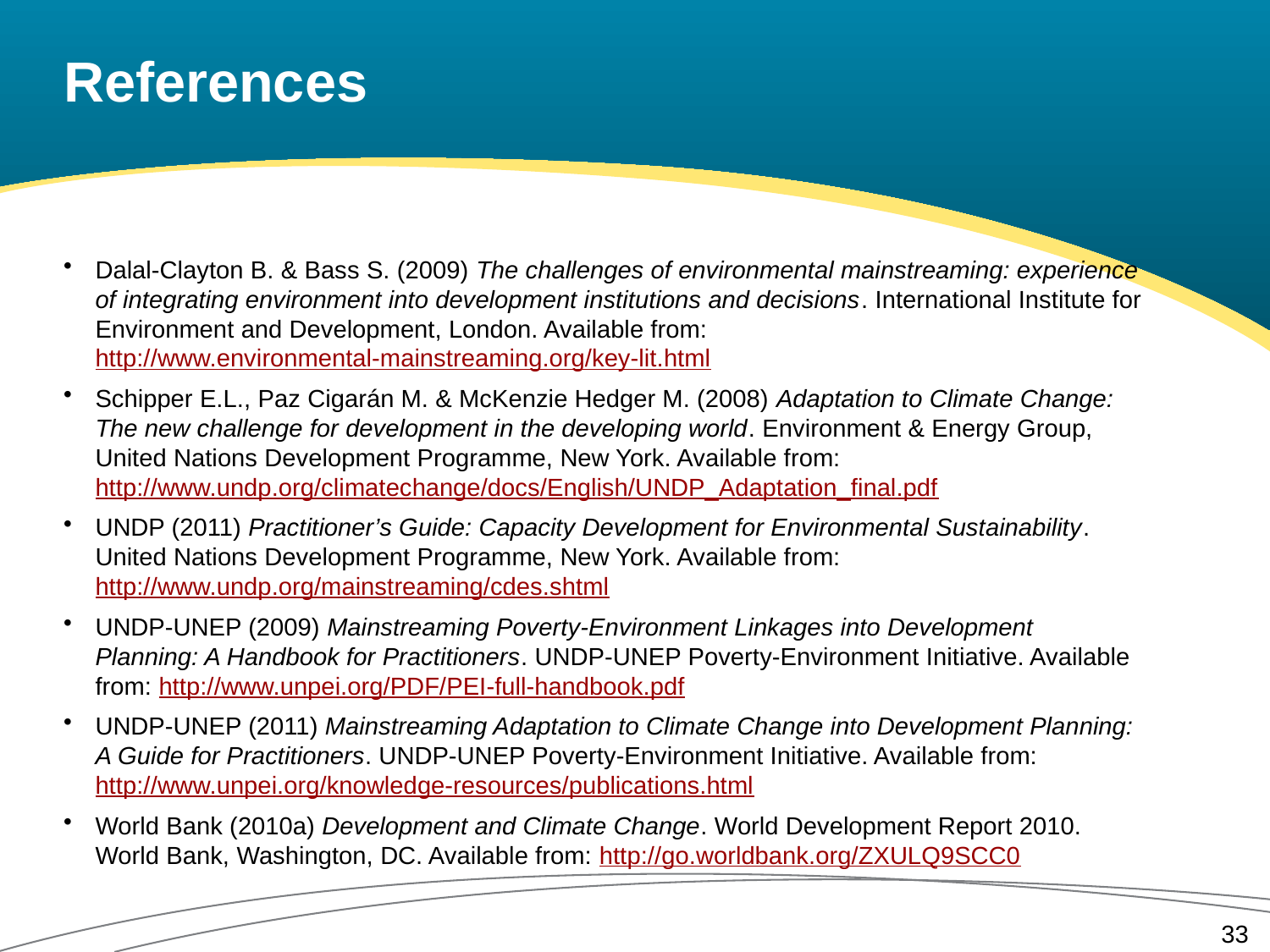

# References
Dalal-Clayton B. & Bass S. (2009) The challenges of environmental mainstreaming: experience of integrating environment into development institutions and decisions. International Institute for Environment and Development, London. Available from: http://www.environmental-mainstreaming.org/key-lit.html
Schipper E.L., Paz Cigarán M. & McKenzie Hedger M. (2008) Adaptation to Climate Change: The new challenge for development in the developing world. Environment & Energy Group, United Nations Development Programme, New York. Available from: http://www.undp.org/climatechange/docs/English/UNDP_Adaptation_final.pdf
UNDP (2011) Practitioner’s Guide: Capacity Development for Environmental Sustainability. United Nations Development Programme, New York. Available from: http://www.undp.org/mainstreaming/cdes.shtml
UNDP-UNEP (2009) Mainstreaming Poverty-Environment Linkages into Development Planning: A Handbook for Practitioners. UNDP-UNEP Poverty-Environment Initiative. Available from: http://www.unpei.org/PDF/PEI-full-handbook.pdf
UNDP-UNEP (2011) Mainstreaming Adaptation to Climate Change into Development Planning: A Guide for Practitioners. UNDP-UNEP Poverty-Environment Initiative. Available from: http://www.unpei.org/knowledge-resources/publications.html
World Bank (2010a) Development and Climate Change. World Development Report 2010. World Bank, Washington, DC. Available from: http://go.worldbank.org/ZXULQ9SCC0
33